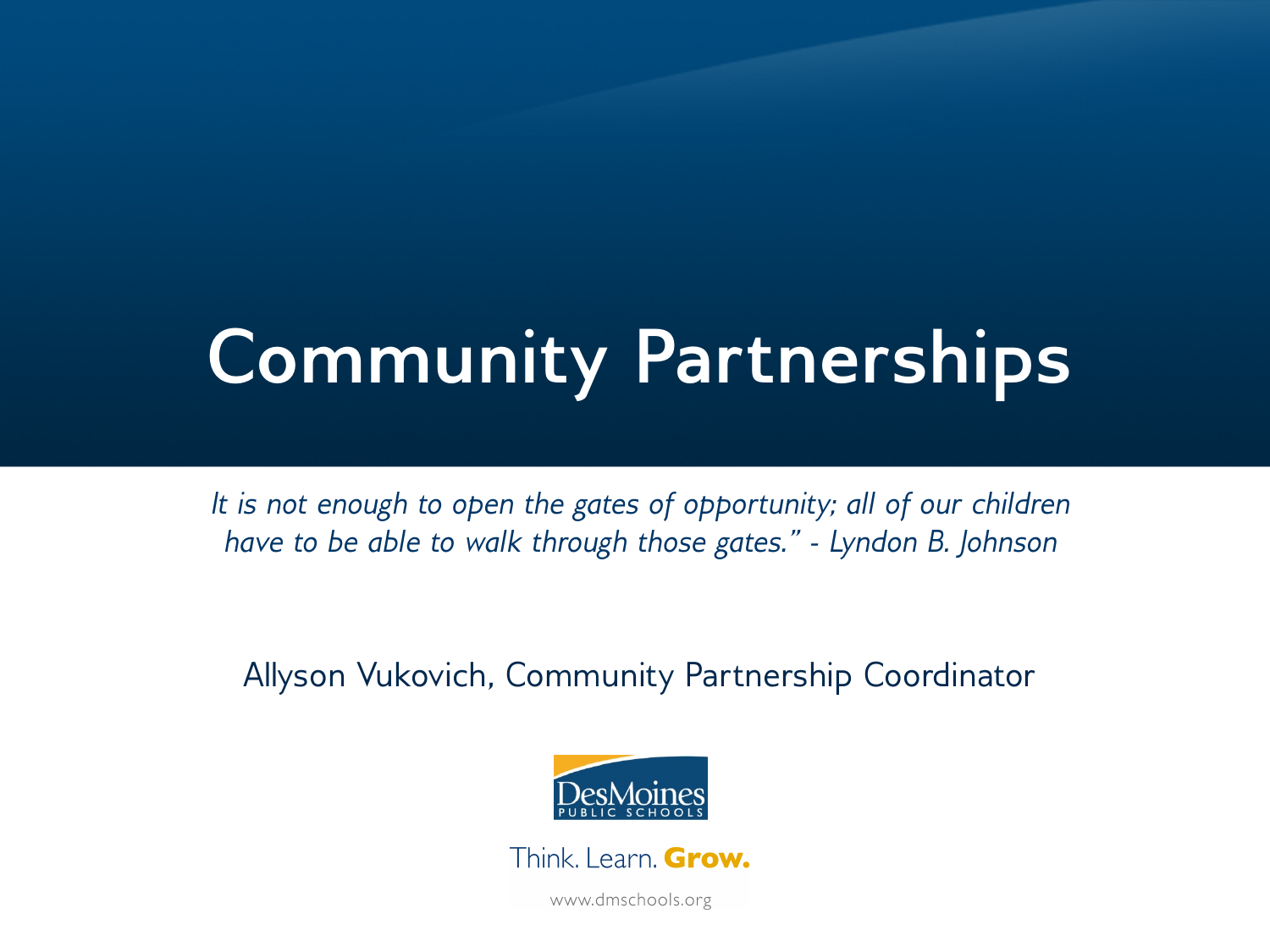

# Community Partnerships
It is not enough to open the gates of opportunity; all of our children have to be able to walk through those gates.” - Lyndon B. Johnson

Allyson Vukovich, Community Partnership Coordinator